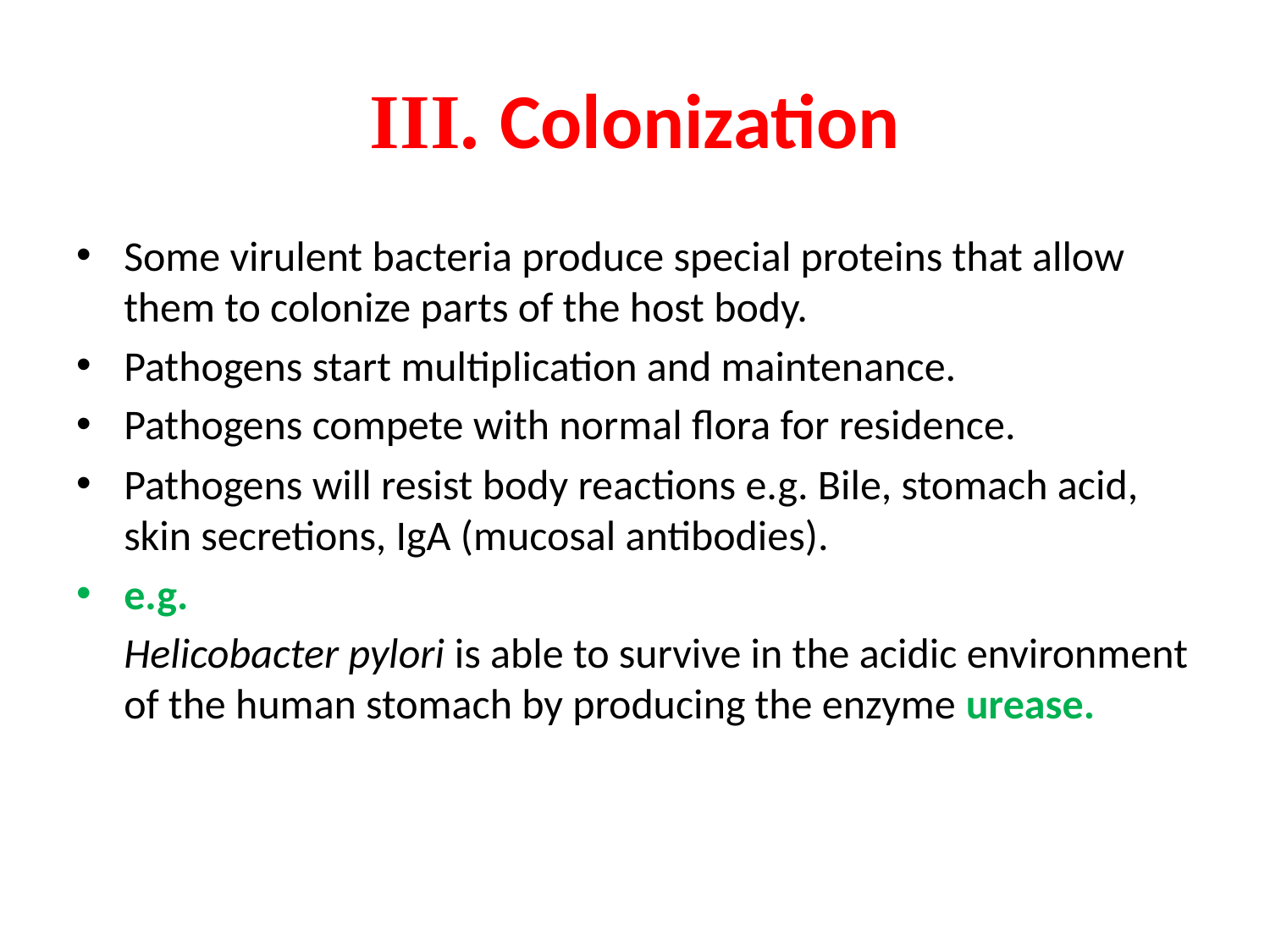

# III. Colonization
Some virulent bacteria produce special proteins that allow them to colonize parts of the host body.
Pathogens start multiplication and maintenance.
Pathogens compete with normal flora for residence.
Pathogens will resist body reactions e.g. Bile, stomach acid, skin secretions, IgA (mucosal antibodies).
e.g.
     Helicobacter pylori is able to survive in the acidic environment of the human stomach by producing the enzyme urease.